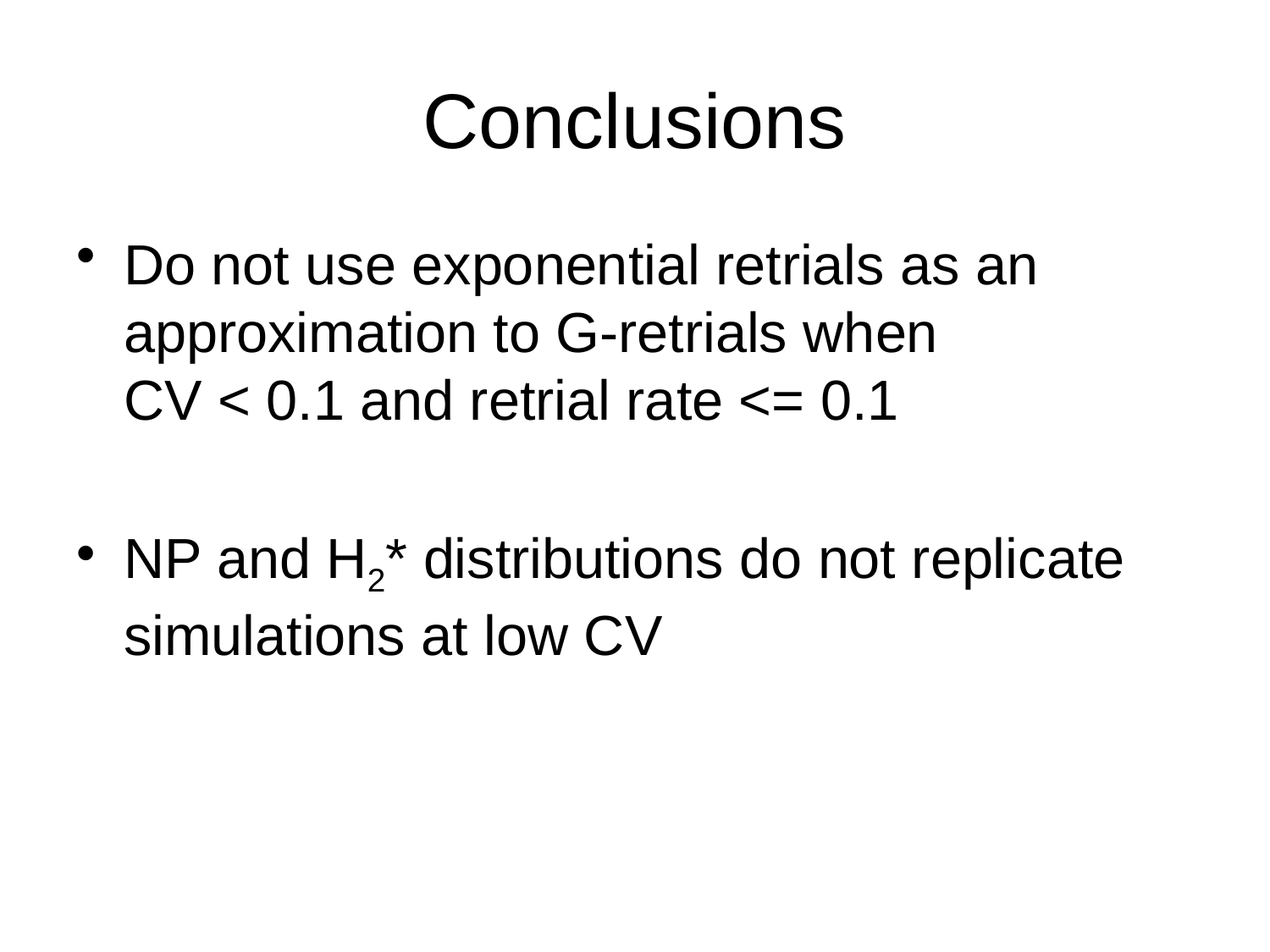

# Conclusions
Do not use exponential retrials as an approximation to G-retrials when             CV < 0.1 and retrial rate <= 0.1

NP and H2* distributions do not replicate simulations at low CV